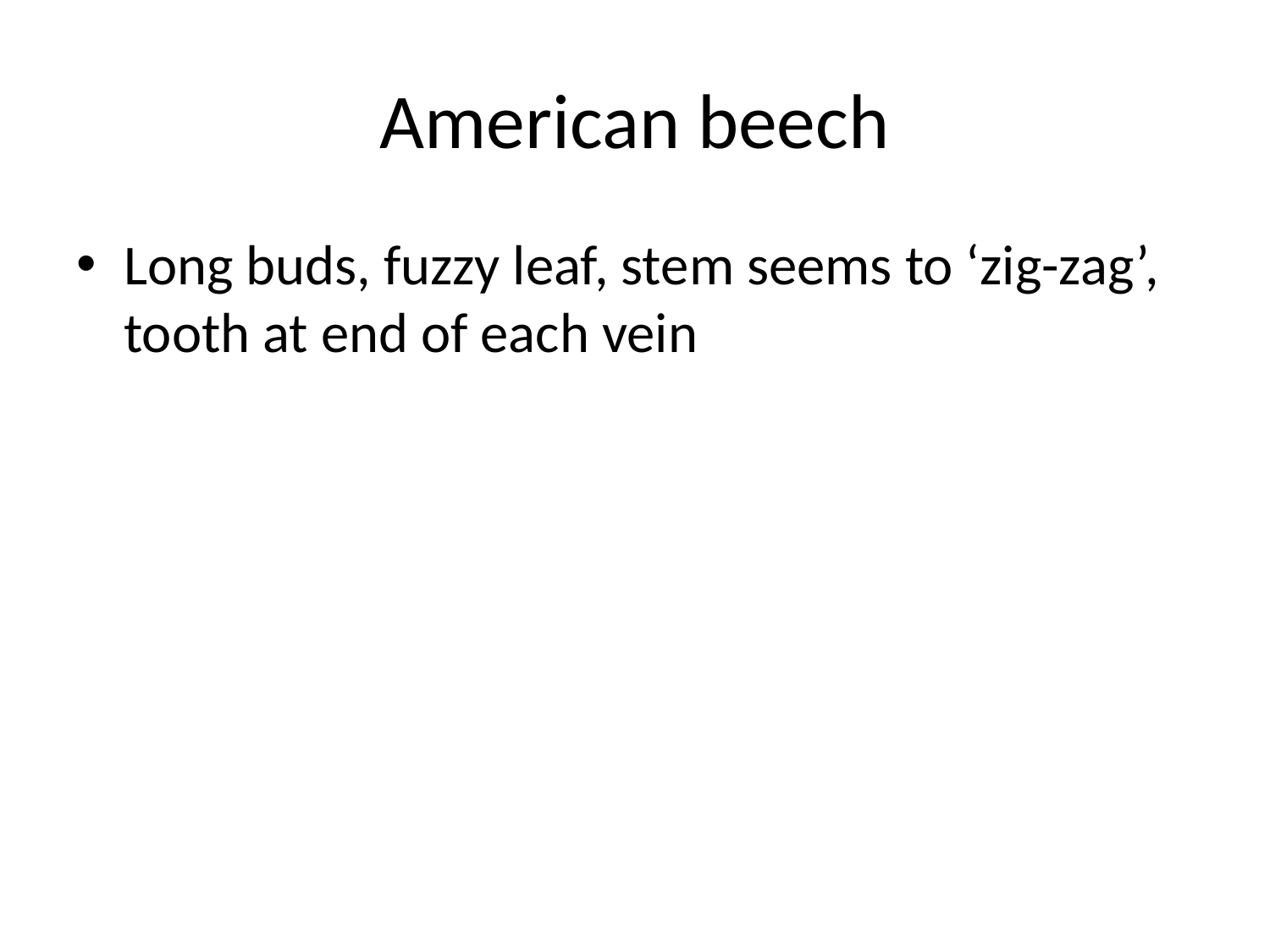

# American beech
Long buds, fuzzy leaf, stem seems to ‘zig-zag’, tooth at end of each vein